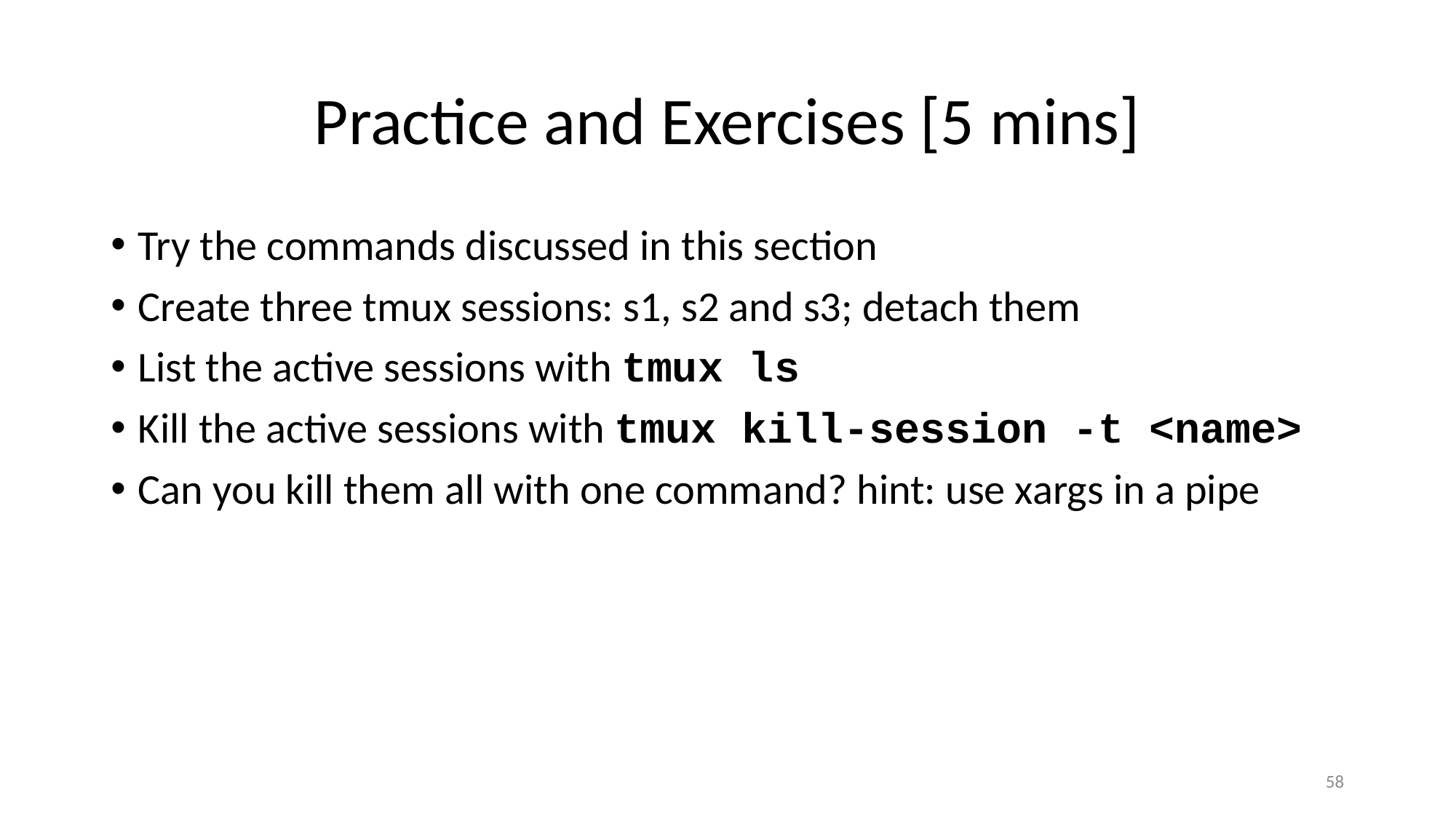

# Practice and Exercises [5 mins]
Try the commands discussed in this section
Create three tmux sessions: s1, s2 and s3; detach them
List the active sessions with tmux ls
Kill the active sessions with tmux kill-session -t <name>
Can you kill them all with one command? hint: use xargs in a pipe

58